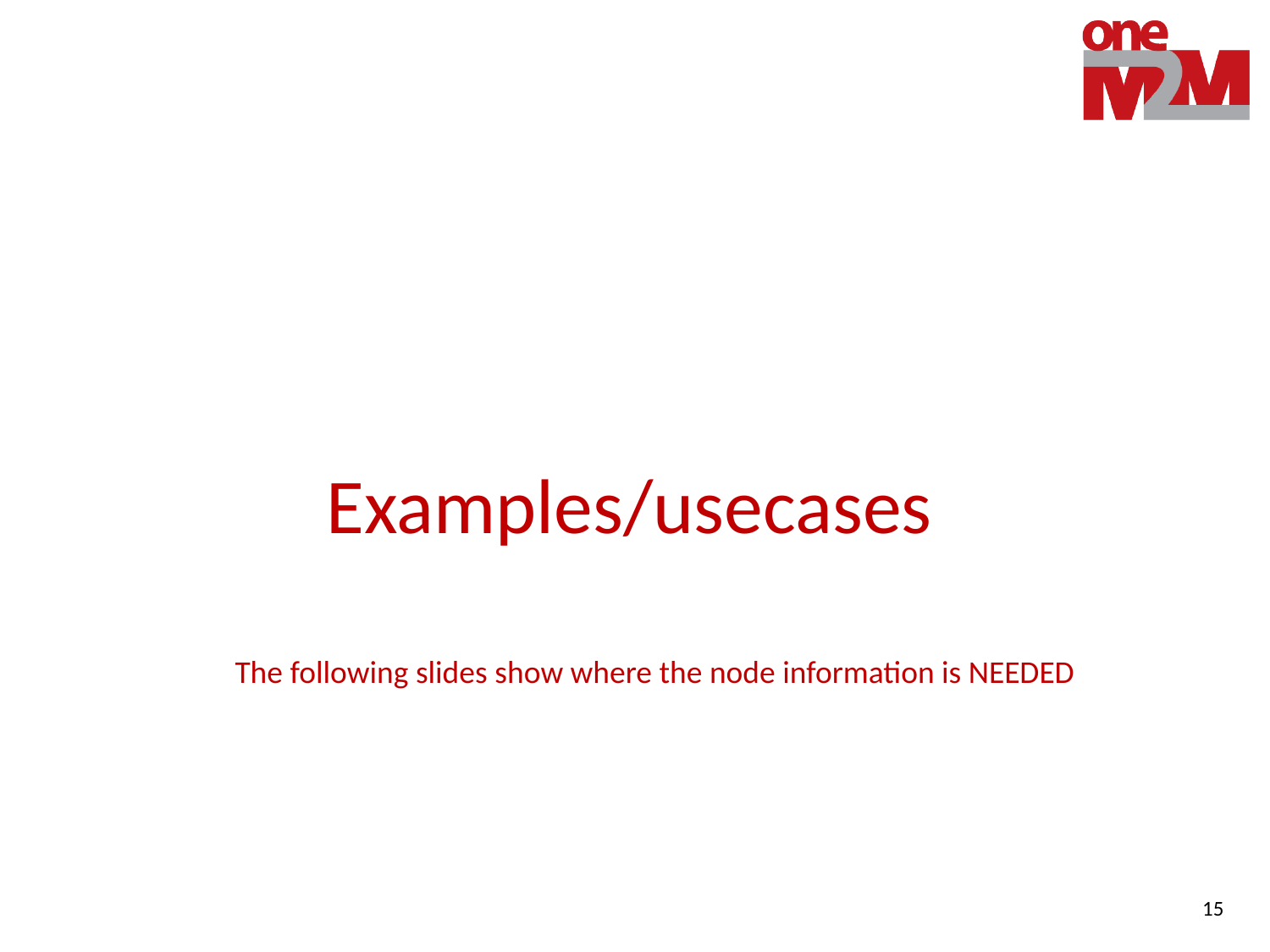

# Examples/usecases
The following slides show where the node information is NEEDED